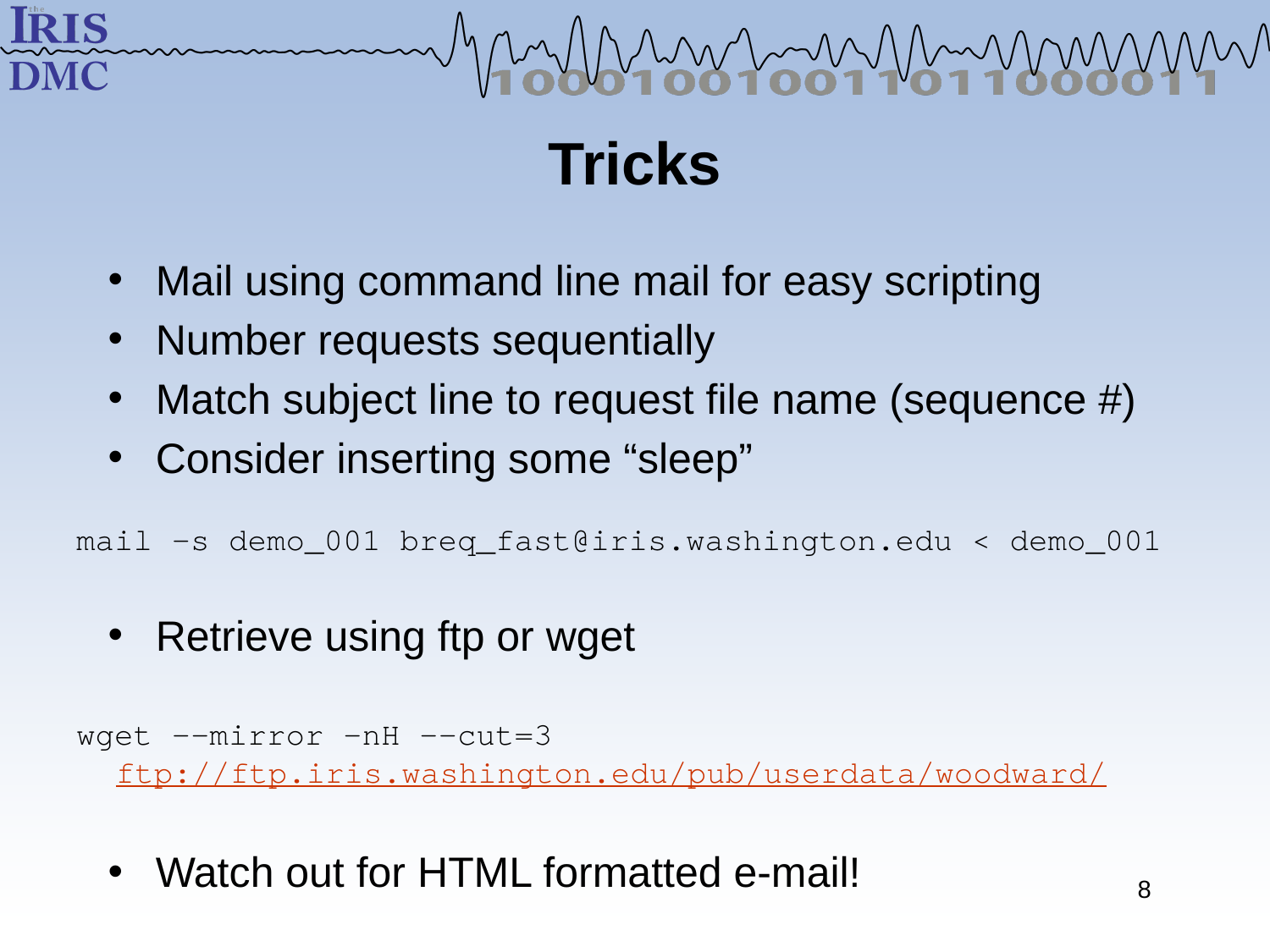

# Tricks
Mail using command line mail for easy scripting
Number requests sequentially
Match subject line to request file name (sequence #)
Consider inserting some “sleep”

Retrieve using ftp or wget

Watch out for HTML formatted e-mail!
mail -s demo_001 breq_fast@iris.washington.edu < demo_001
wget --mirror -nH --cut=3 ftp://ftp.iris.washington.edu/pub/userdata/woodward/
8